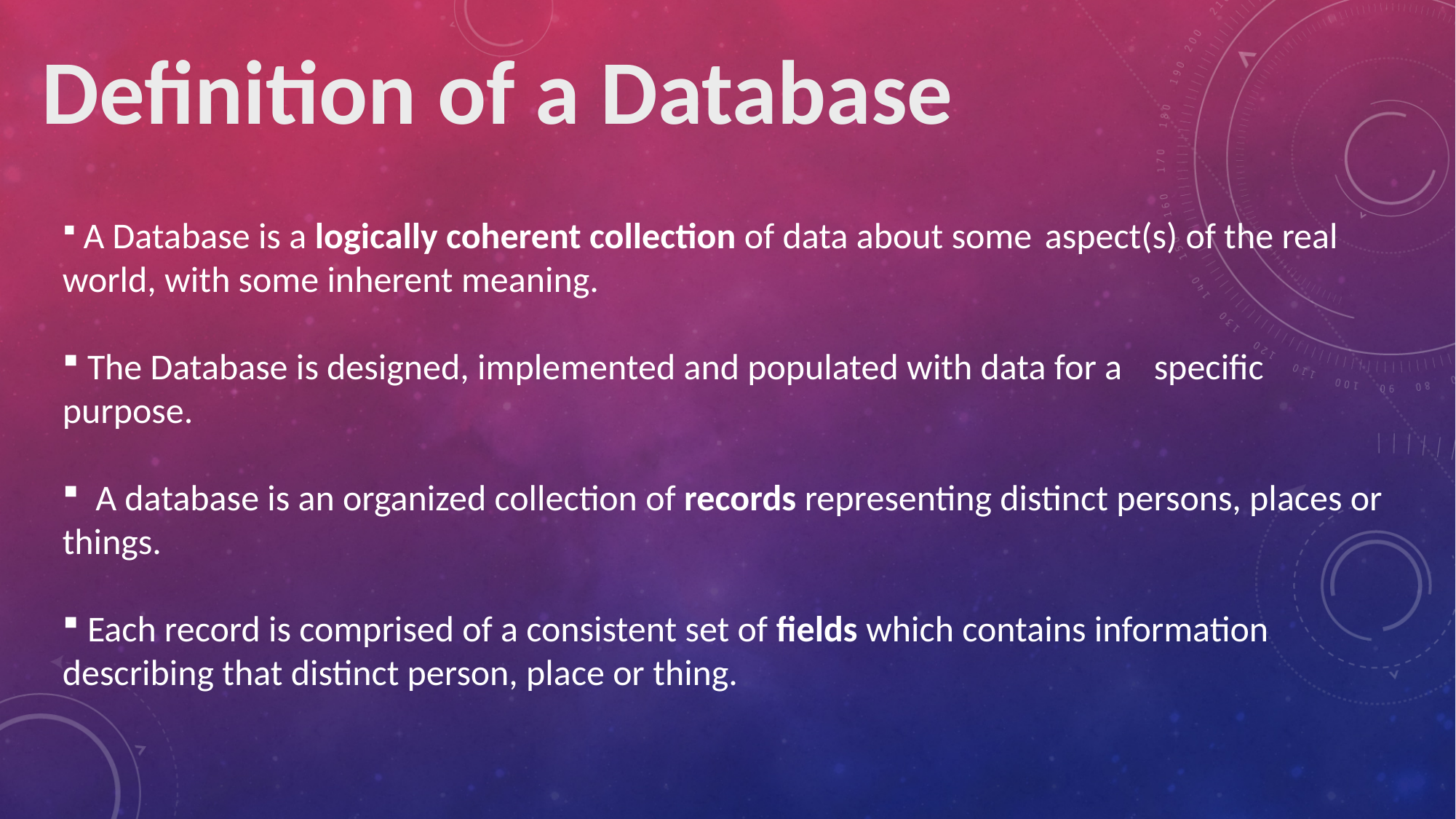

Definition of a Database
 A Database is a logically coherent collection of data about some 	aspect(s) of the real world, with some inherent meaning.

 The Database is designed, implemented and populated with data for a 	specific purpose.

  A database is an organized collection of records representing distinct persons, places or things.

 Each record is comprised of a consistent set of fields which contains information describing that distinct person, place or thing.